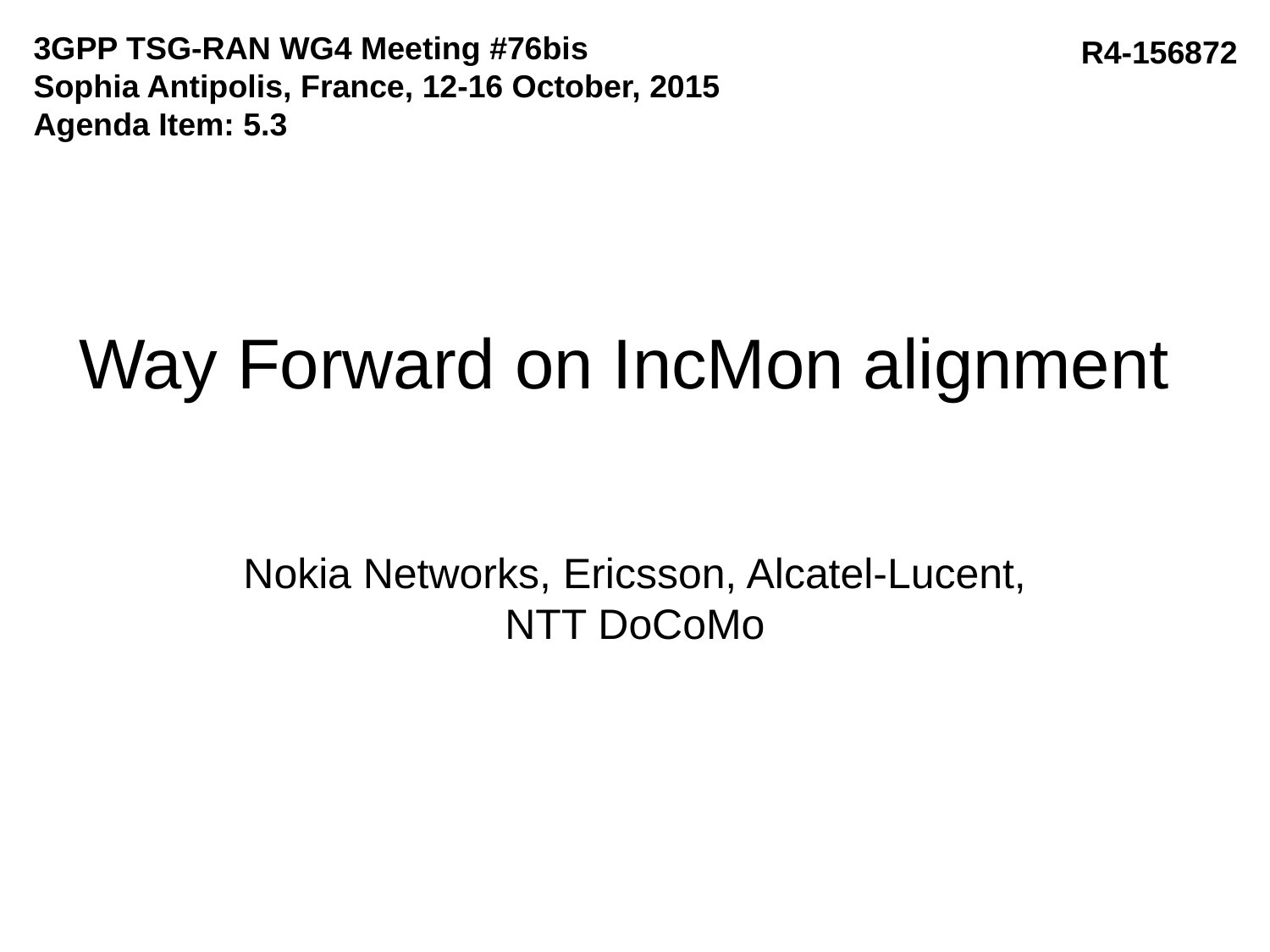

3GPP TSG-RAN WG4 Meeting #76bis
Sophia Antipolis, France, 12-16 October, 2015
Agenda Item: 5.3
R4-156872
# Way Forward on IncMon alignment
Nokia Networks, Ericsson, Alcatel-Lucent, NTT DoCoMo